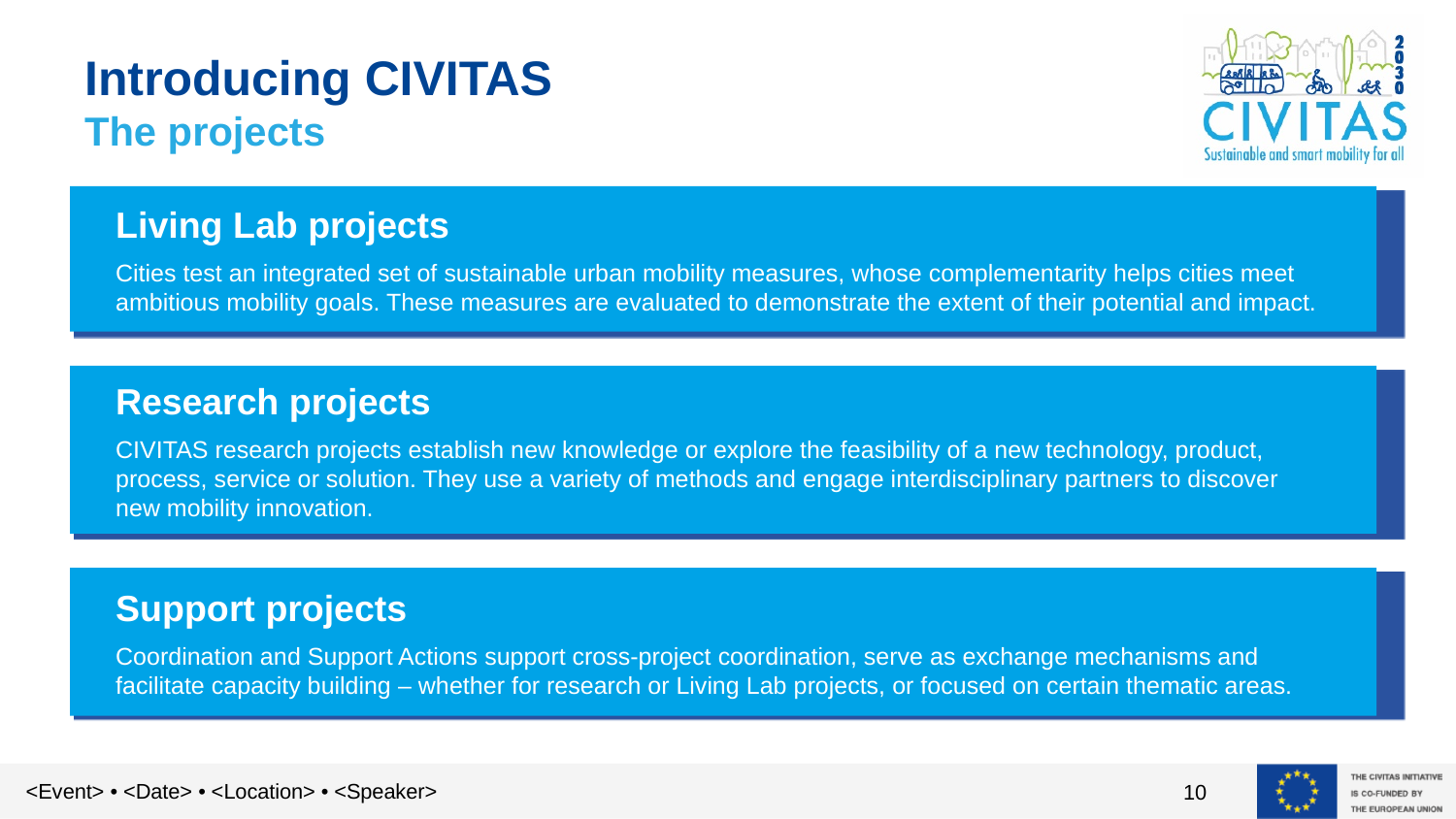

Introducing CIVITAS
The projects

Living Lab projects
Cities test an integrated set of sustainable urban mobility measures, whose complementarity helps cities meet ambitious mobility goals. These measures are evaluated to demonstrate the extent of their potential and impact.

Research projects
CIVITAS research projects establish new knowledge or explore the feasibility of a new technology, product, process, service or solution. They use a variety of methods and engage interdisciplinary partners to discover new mobility innovation.

Support projects
Coordination and Support Actions support cross-project coordination, serve as exchange mechanisms and facilitate capacity building – whether for research or Living Lab projects, or focused on certain thematic areas.
<Event> • <Date> • <Location> • <Speaker>
10